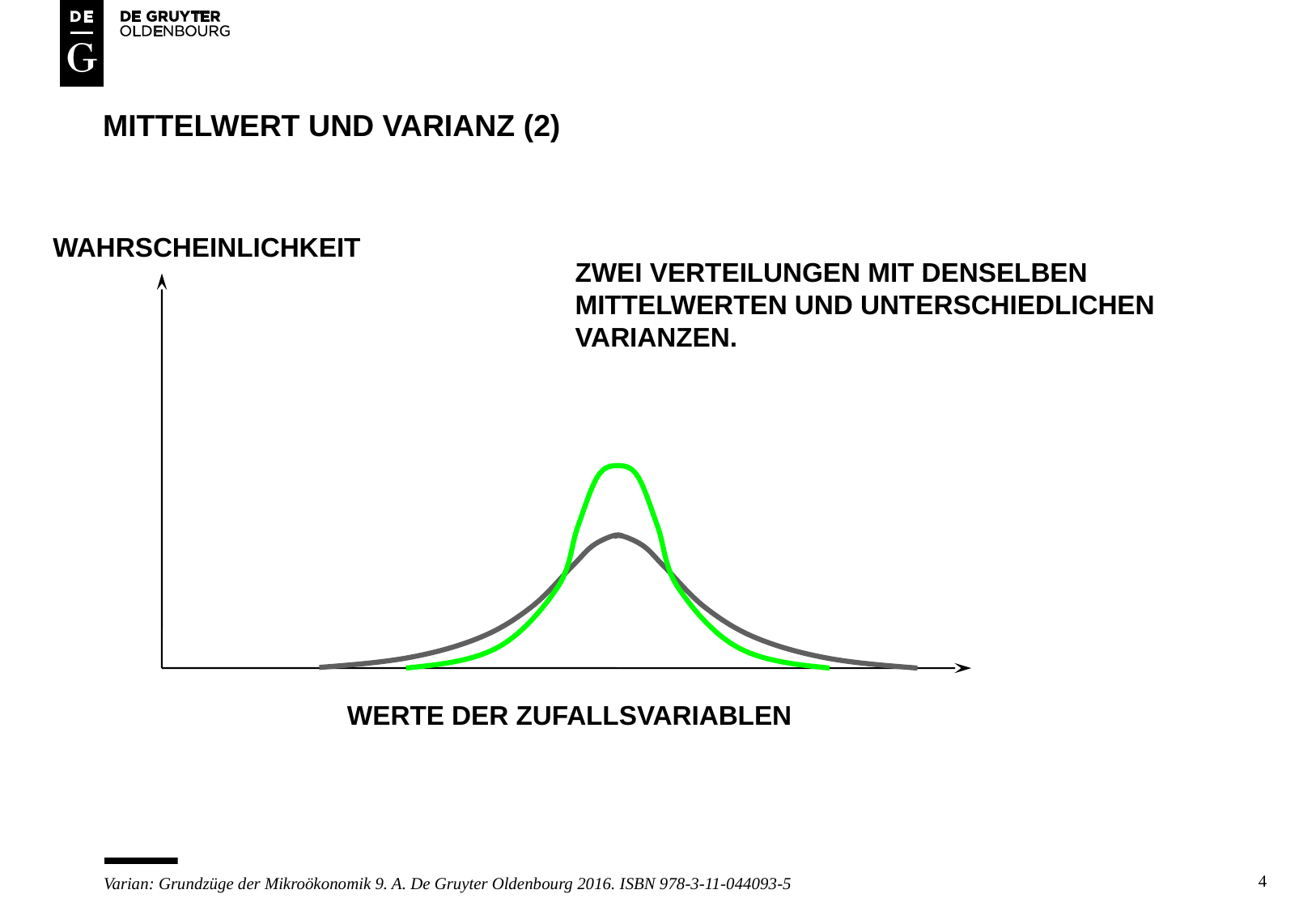

# Mittelwert und varianz (2)

WAHRSCHEINLICHKEIT
ZWEI VERTEILUNGEN MIT DENSELBEN
MITTELWERTEN UND UNTERSCHIEDLICHEN
VARIANZEN.

WERTE DER ZUFALLSVARIABLEN
4
Varian: Grundzüge der Mikroökonomik 9. A. De Gruyter Oldenbourg 2016. ISBN 978-3-11-044093-5